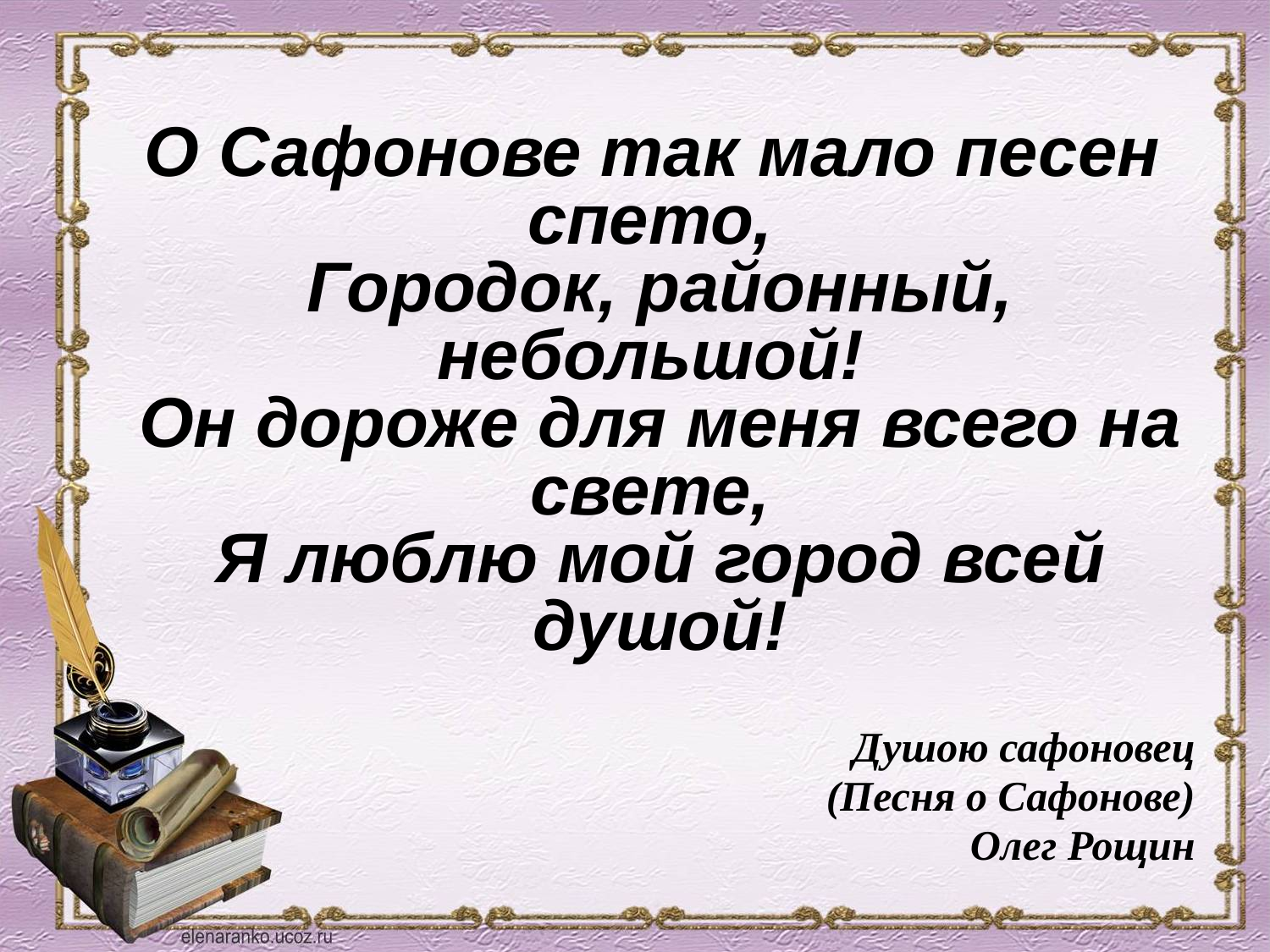

О Сафонове так мало песен спето,
Городок, районный, небольшой!
Он дороже для меня всего на свете,
Я люблю мой город всей душой!

Душою сафоновец
(Песня о Сафонове)
Олег Рощин